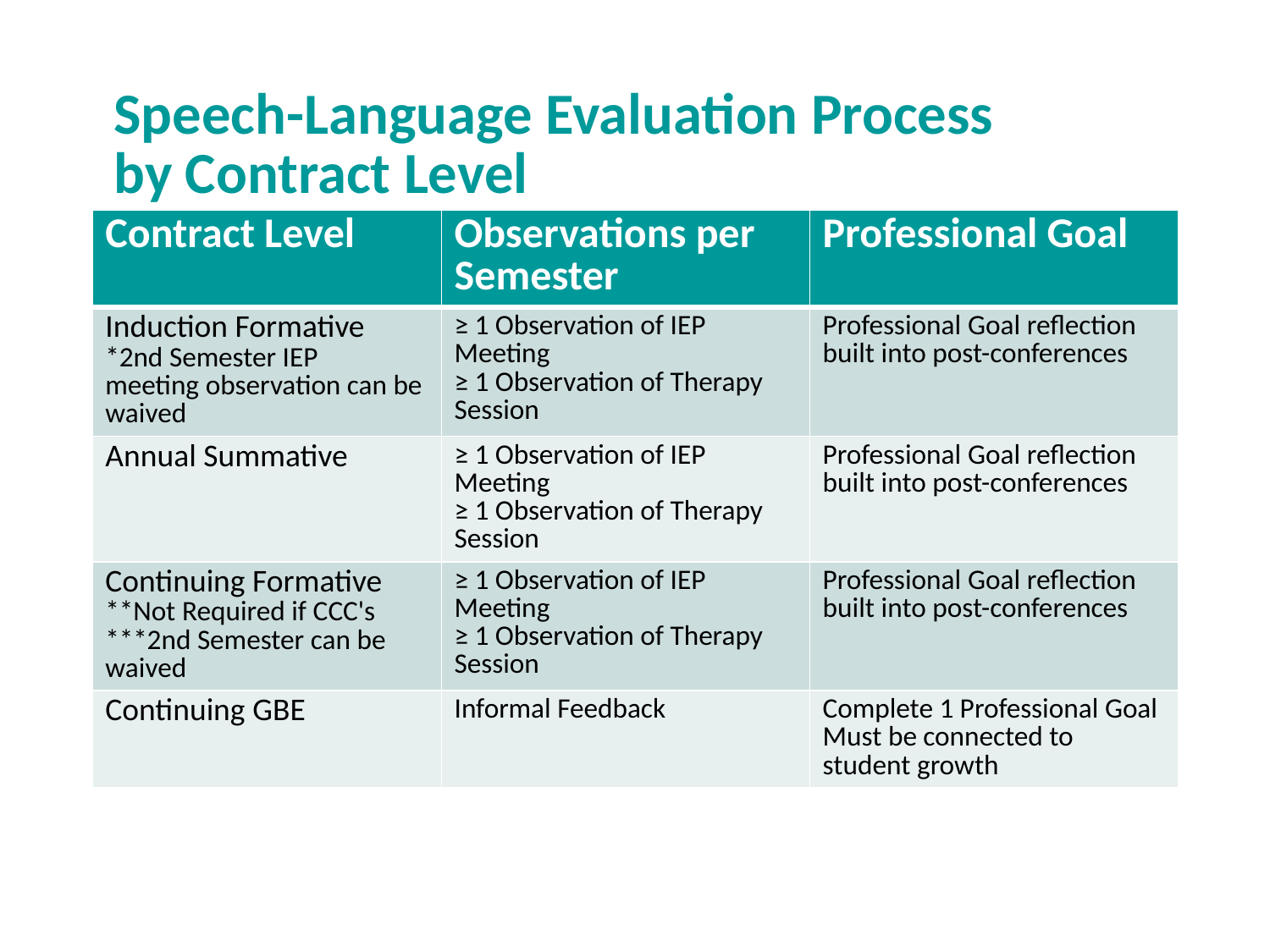

# Speech-Language Evaluation Process by Contract Level
| Contract Level | Observations per Semester | Professional Goal |
| --- | --- | --- |
| Induction Formative \*2nd Semester IEP meeting observation can be waived | ≥ 1 Observation of IEP Meeting ≥ 1 Observation of Therapy Session | Professional Goal reflection built into post-conferences |
| Annual Summative | ≥ 1 Observation of IEP Meeting ≥ 1 Observation of Therapy Session | Professional Goal reflection built into post-conferences |
| Continuing Formative \*\*Not Required if CCC's \*\*\*2nd Semester can be waived | ≥ 1 Observation of IEP Meeting ≥ 1 Observation of Therapy Session | Professional Goal reflection built into post-conferences |
| Continuing GBE | Informal Feedback | Complete 1 Professional Goal Must be connected to student growth |